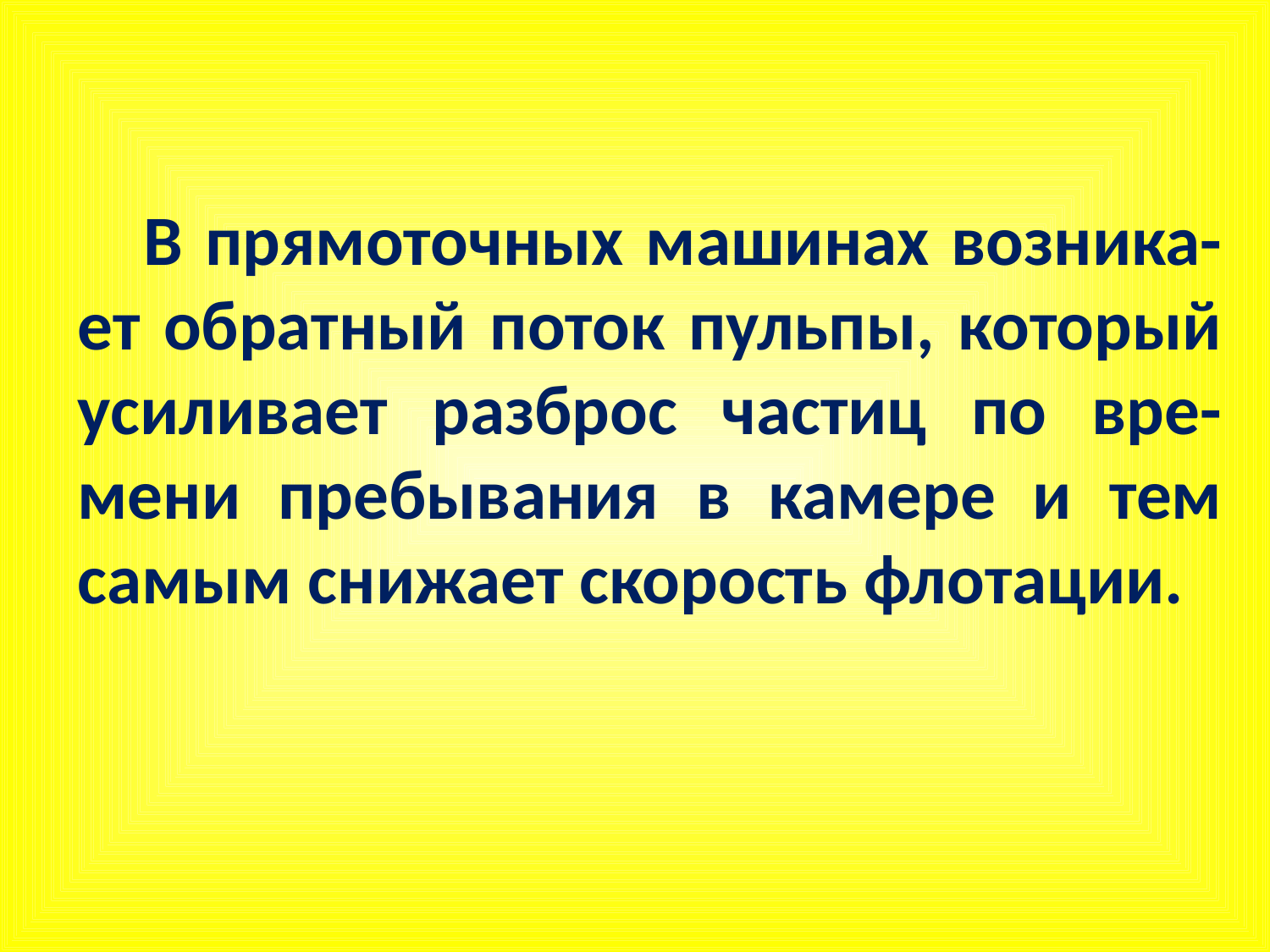

В прямоточных машинах возника-ет обратный поток пульпы, который усиливает разброс частиц по вре-мени пребывания в камере и тем самым снижает скорость флотации.